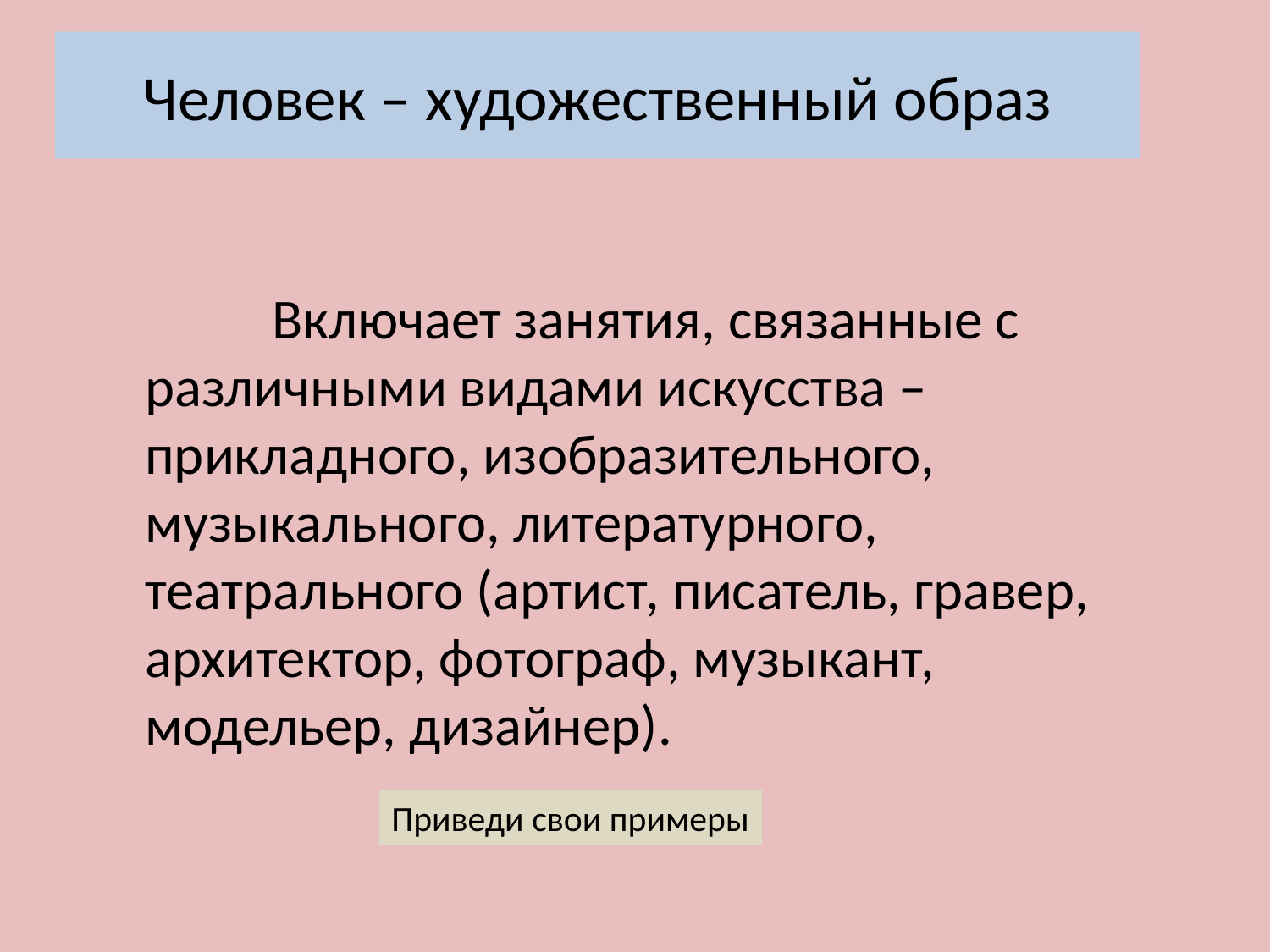

# Человек – художественный образ
		Включает занятия, связанные с различными видами искусства – прикладного, изобразительного, музыкального, литературного, театрального (артист, писатель, гравер, архитектор, фотограф, музыкант, модельер, дизайнер).
Приведи свои примеры